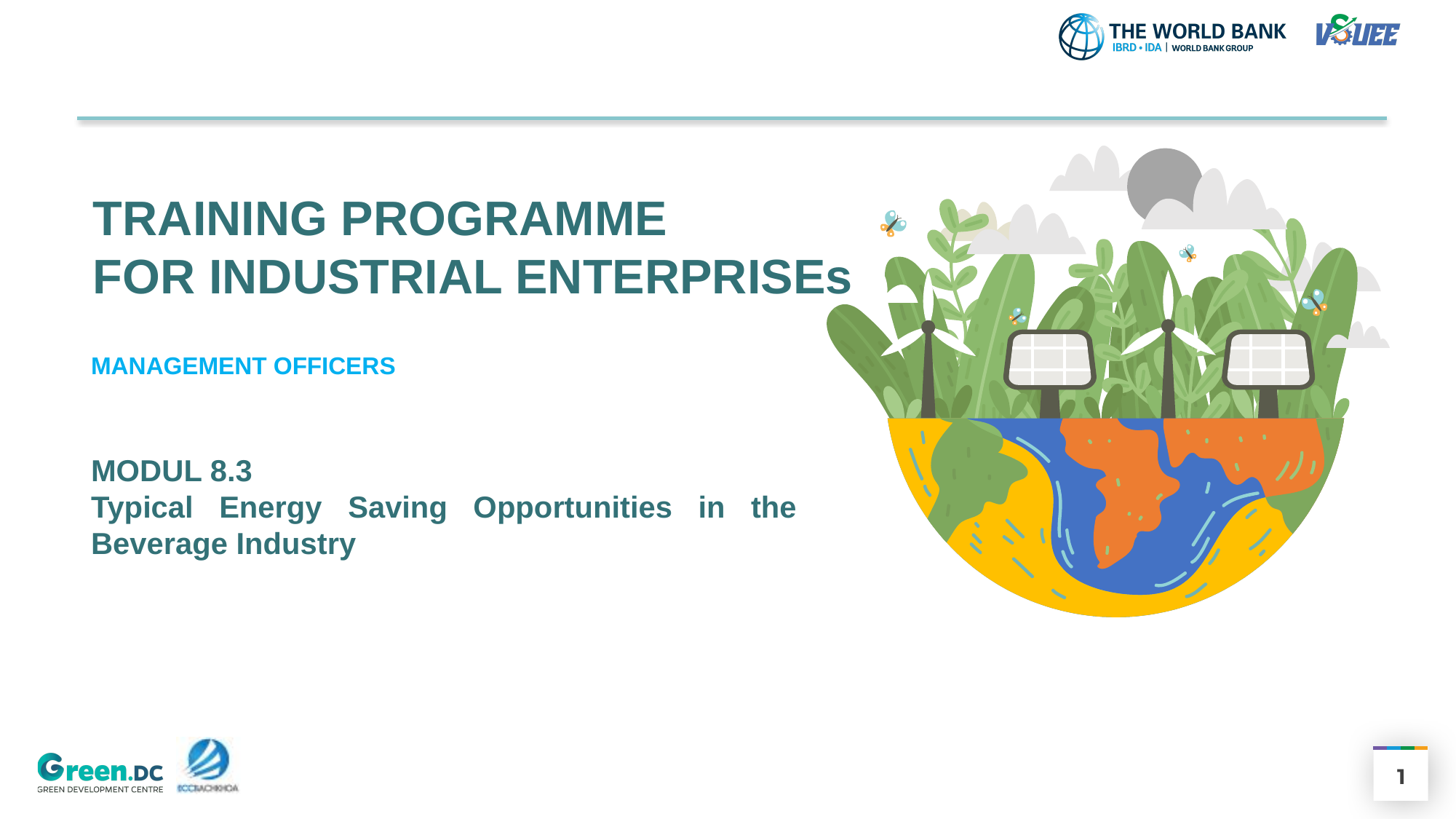

TRAINING PROGRAMME
FOR INDUSTRIAL ENTERPRISEs

MANAGEMENT OFFICERS
MODUL 8.3
Typical Energy Saving Opportunities in the Beverage Industry